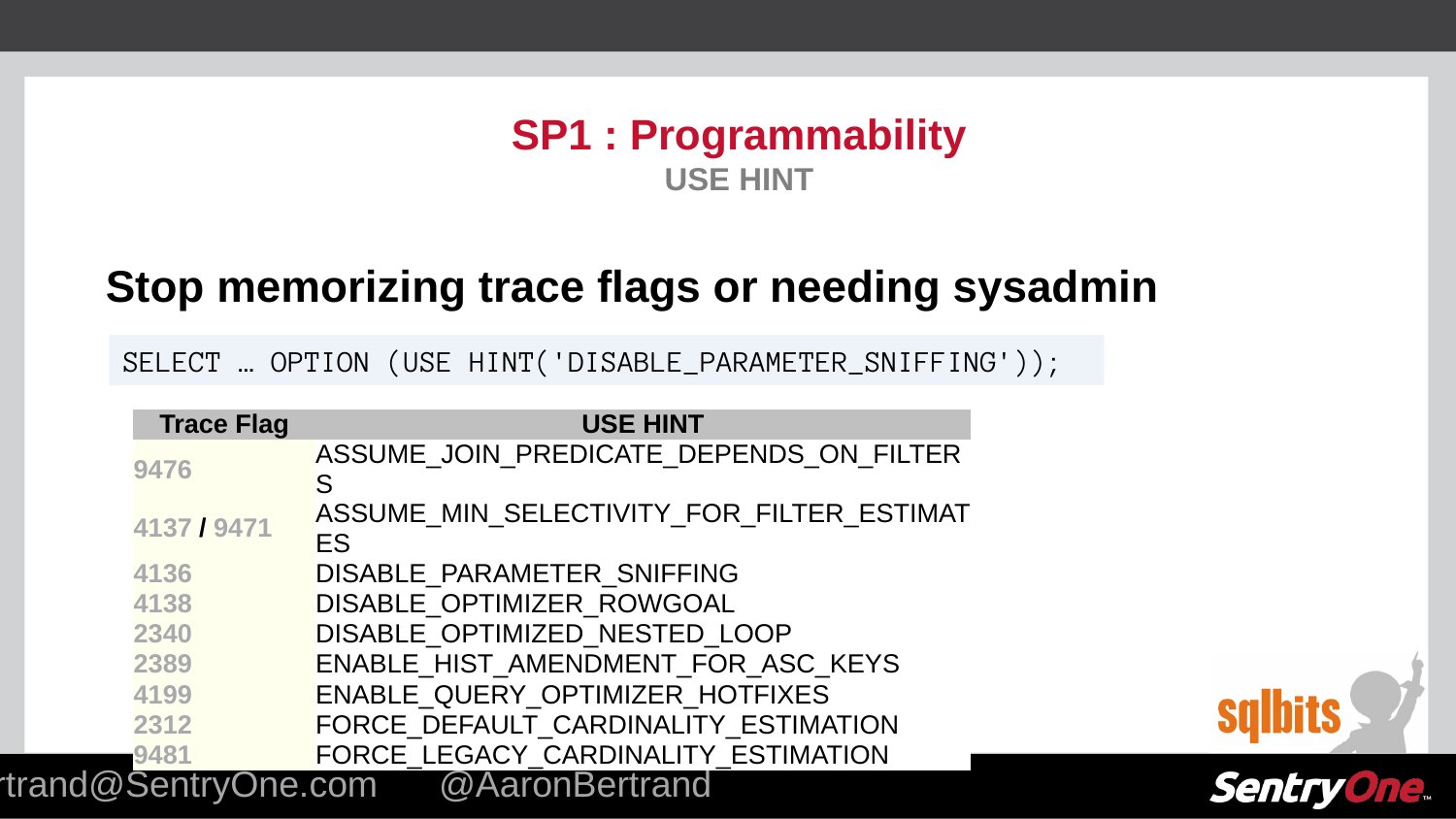

# SP1 : Programmability USE HINT
Stop memorizing trace flags or needing sysadmin

SELECT … OPTION (USE HINT('DISABLE_PARAMETER_SNIFFING'));
| Trace Flag | USE HINT |
| --- | --- |
| 9476 | ASSUME\_JOIN\_PREDICATE\_DEPENDS\_ON\_FILTERS |
| 4137 / 9471 | ASSUME\_MIN\_SELECTIVITY\_FOR\_FILTER\_ESTIMATES |
| 4136 | DISABLE\_PARAMETER\_SNIFFING |
| 4138 | DISABLE\_OPTIMIZER\_ROWGOAL |
| 2340 | DISABLE\_OPTIMIZED\_NESTED\_LOOP |
| 2389 | ENABLE\_HIST\_AMENDMENT\_FOR\_ASC\_KEYS |
| 4199 | ENABLE\_QUERY\_OPTIMIZER\_HOTFIXES |
| 2312 | FORCE\_DEFAULT\_CARDINALITY\_ESTIMATION |
| 9481 | FORCE\_LEGACY\_CARDINALITY\_ESTIMATION |